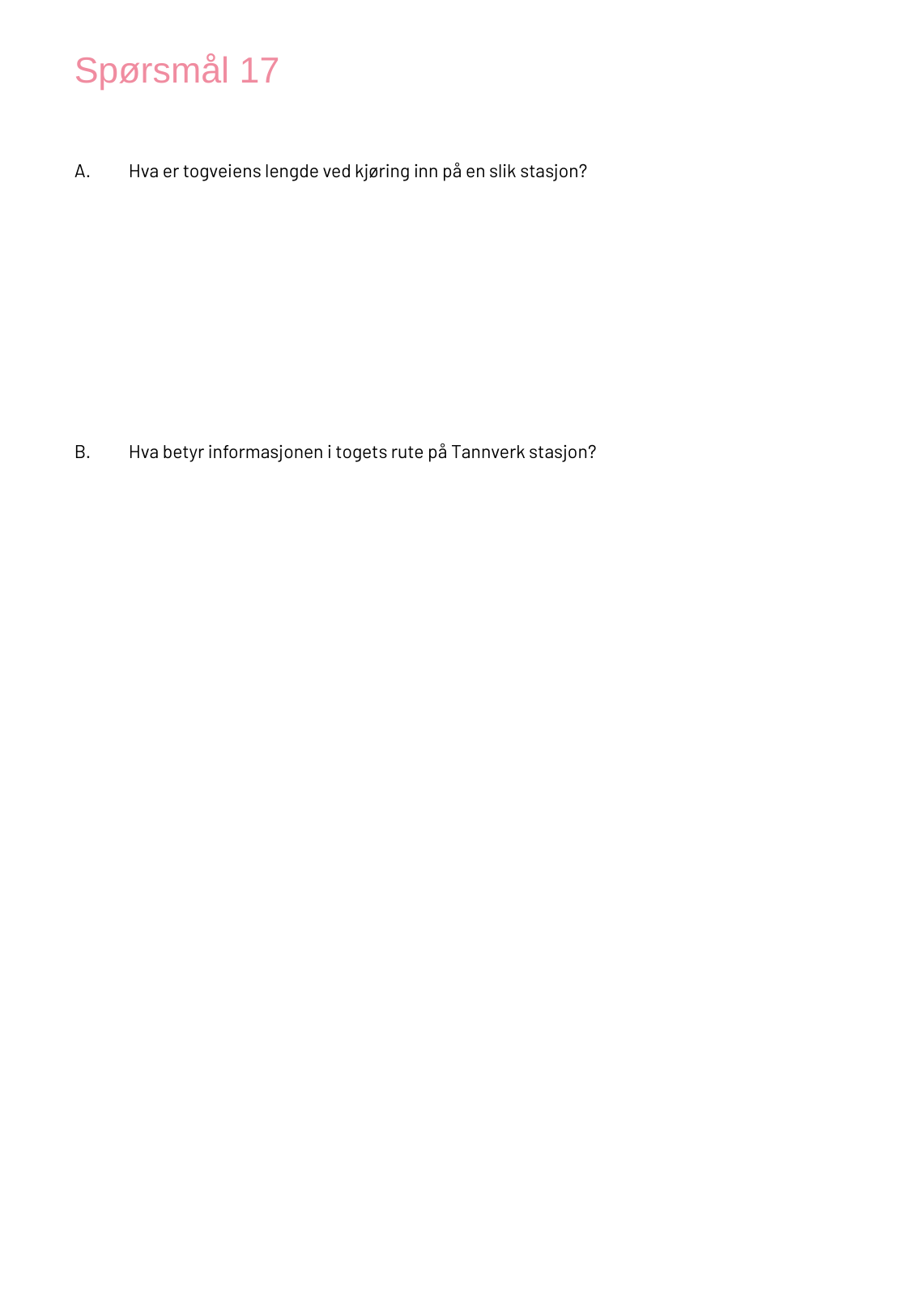

Spørsmål 17
Hva er togveiens lengde ved kjøring inn på en slik stasjon?

Hva betyr informasjonen i togets rute på Tannverk stasjon?